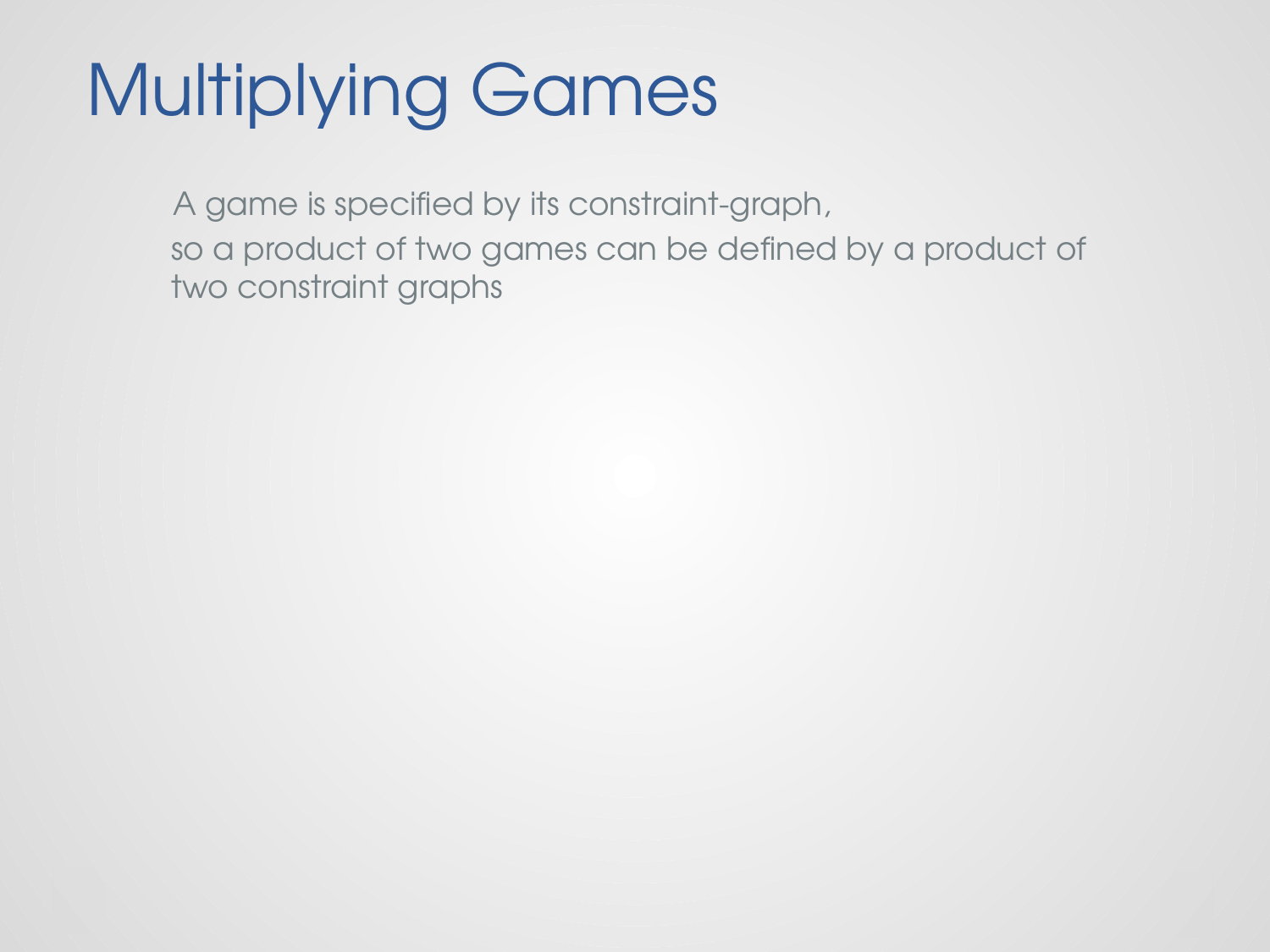

Multiplying Games
A game is specified by its constraint-graph,
so a product of two games can be defined by a product of
two constraint graphs